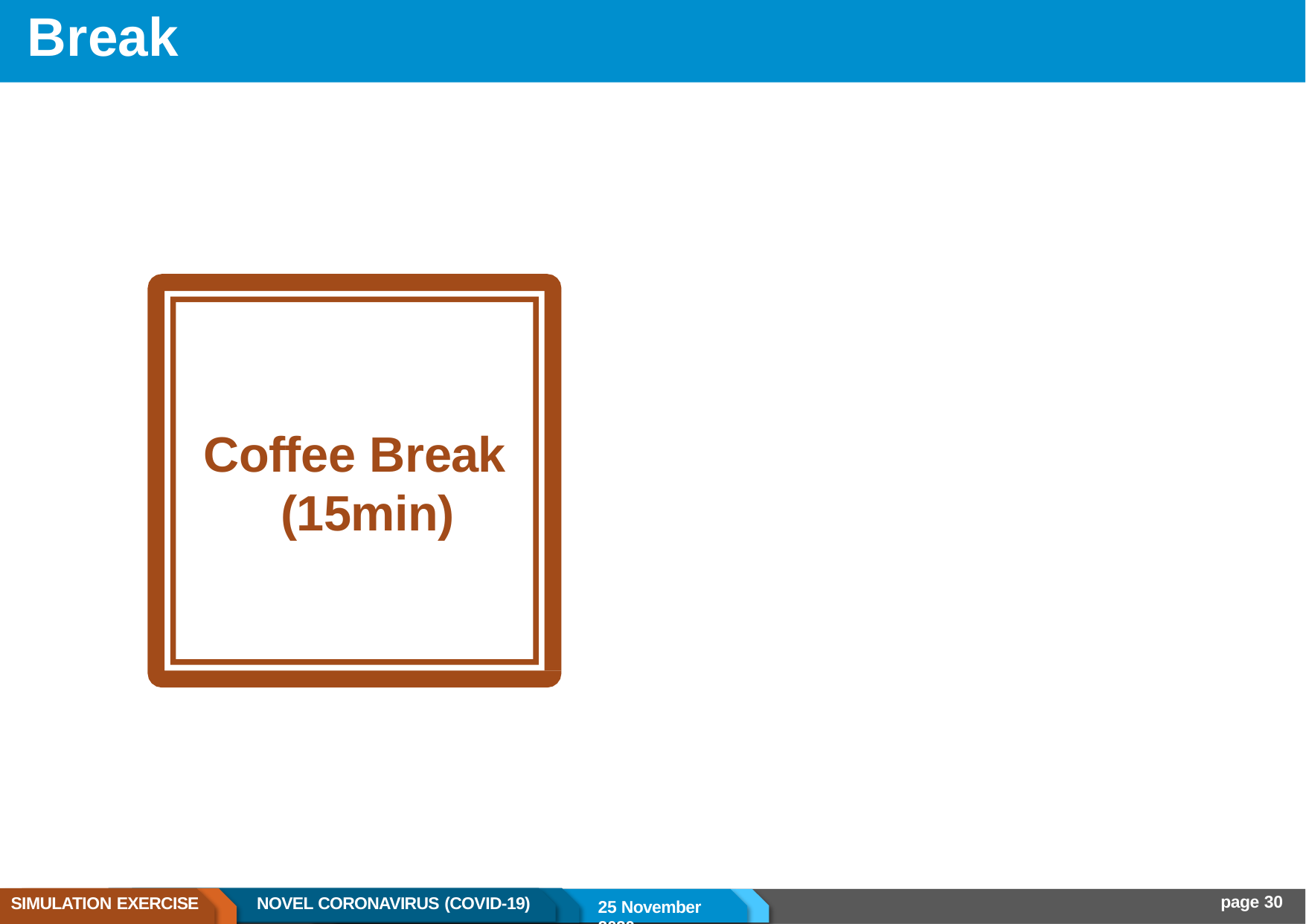

Break

Coffee Break  (15min)
page 30
SIMULATION EXERCISE
NOVEL CORONAVIRUS (COVID-19)
25 November 2020